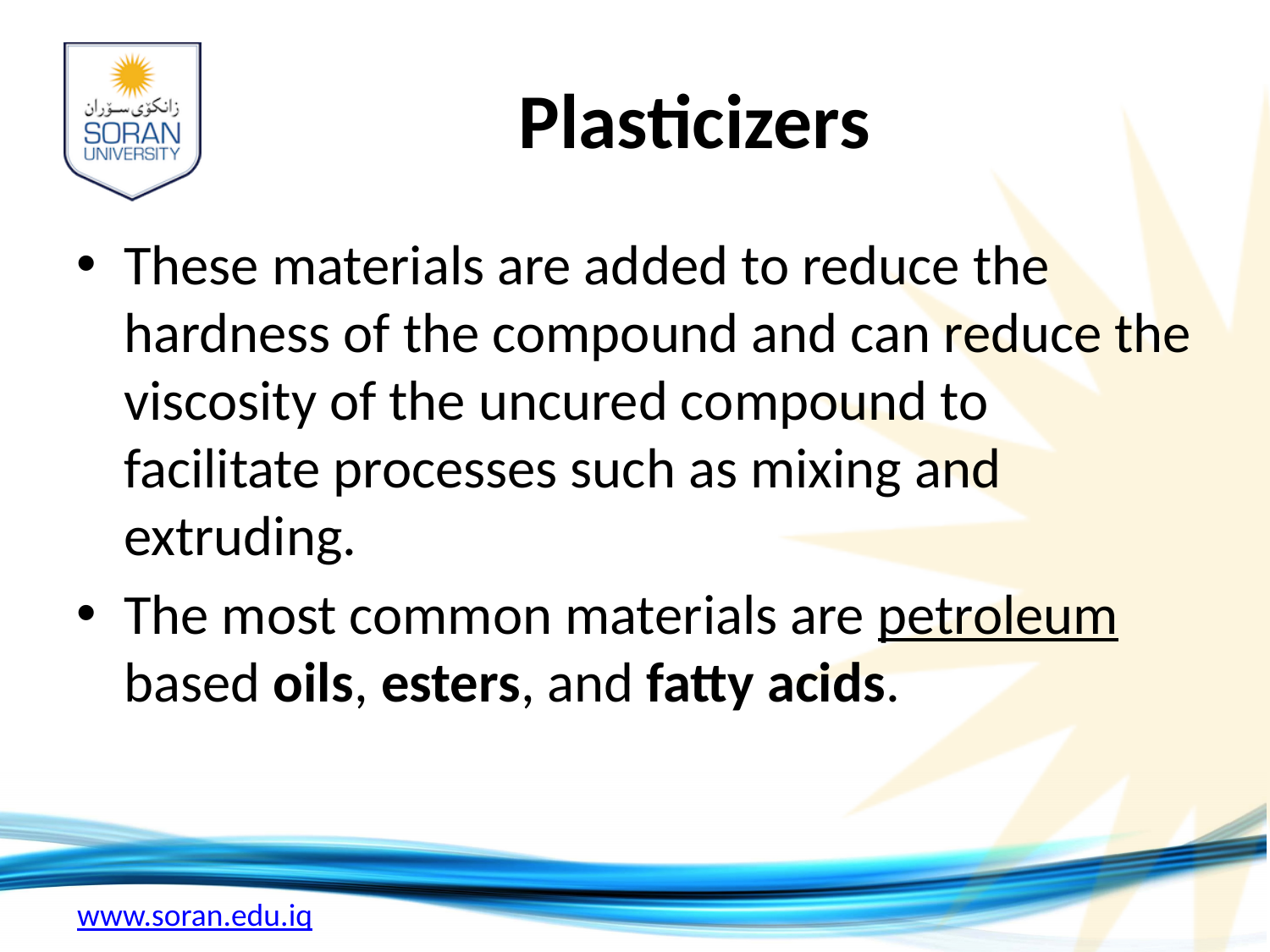

# Plasticizers
These materials are added to reduce the hardness of the compound and can reduce the viscosity of the uncured compound to facilitate processes such as mixing and extruding.
The most common materials are petroleum based oils, esters, and fatty acids.